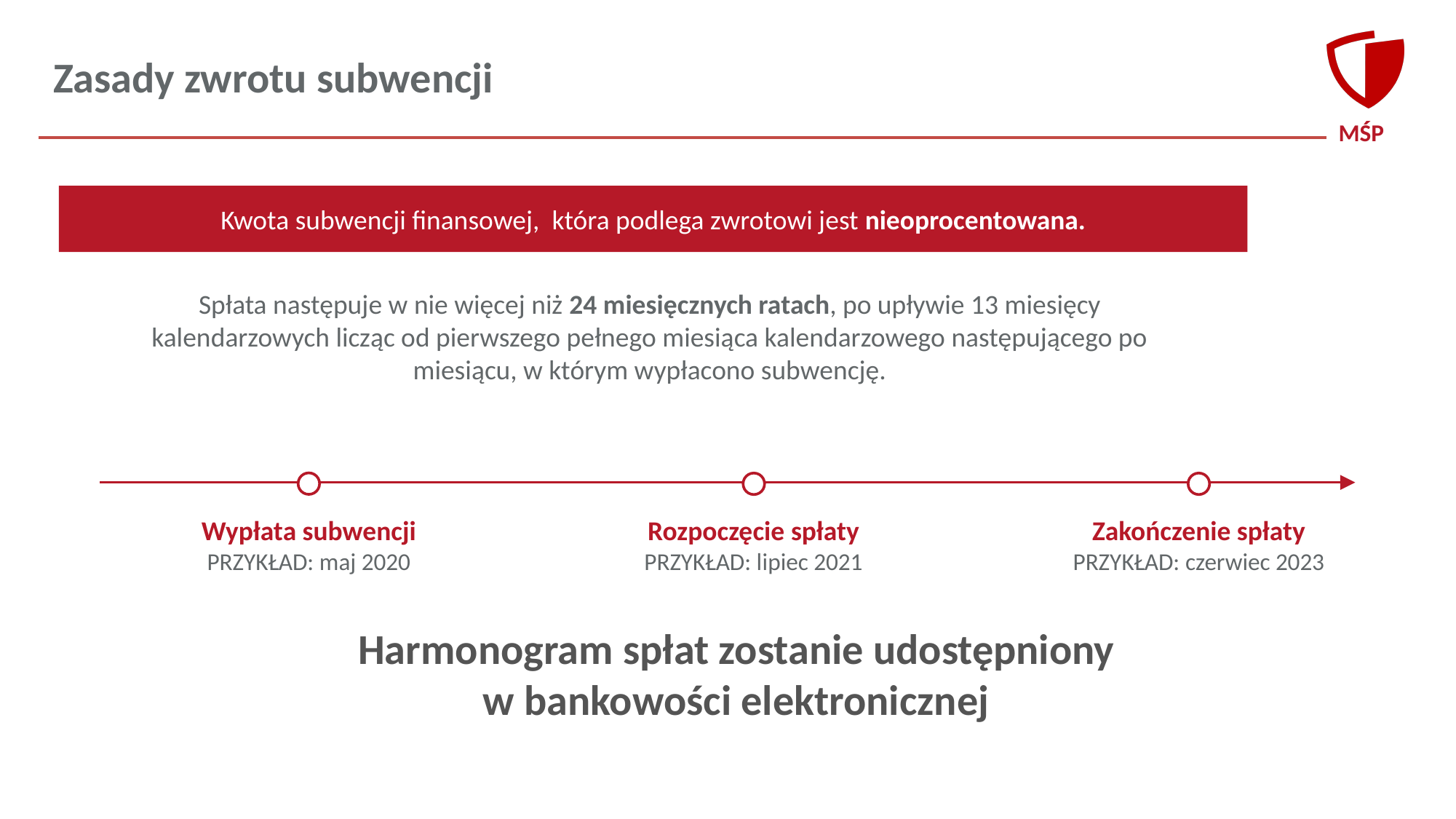

Zasady zwrotu subwencji
Kwota subwencji finansowej,  która podlega zwrotowi jest nieoprocentowana.
Spłata następuje w nie więcej niż 24 miesięcznych ratach, po upływie 13 miesięcy kalendarzowych licząc od pierwszego pełnego miesiąca kalendarzowego następującego po miesiącu, w którym wypłacono subwencję.

Wypłata subwencji
PRZYKŁAD: maj 2020
Rozpoczęcie spłaty
PRZYKŁAD: lipiec 2021
Zakończenie spłaty
PRZYKŁAD: czerwiec 2023
Harmonogram spłat zostanie udostępniony w bankowości elektronicznej